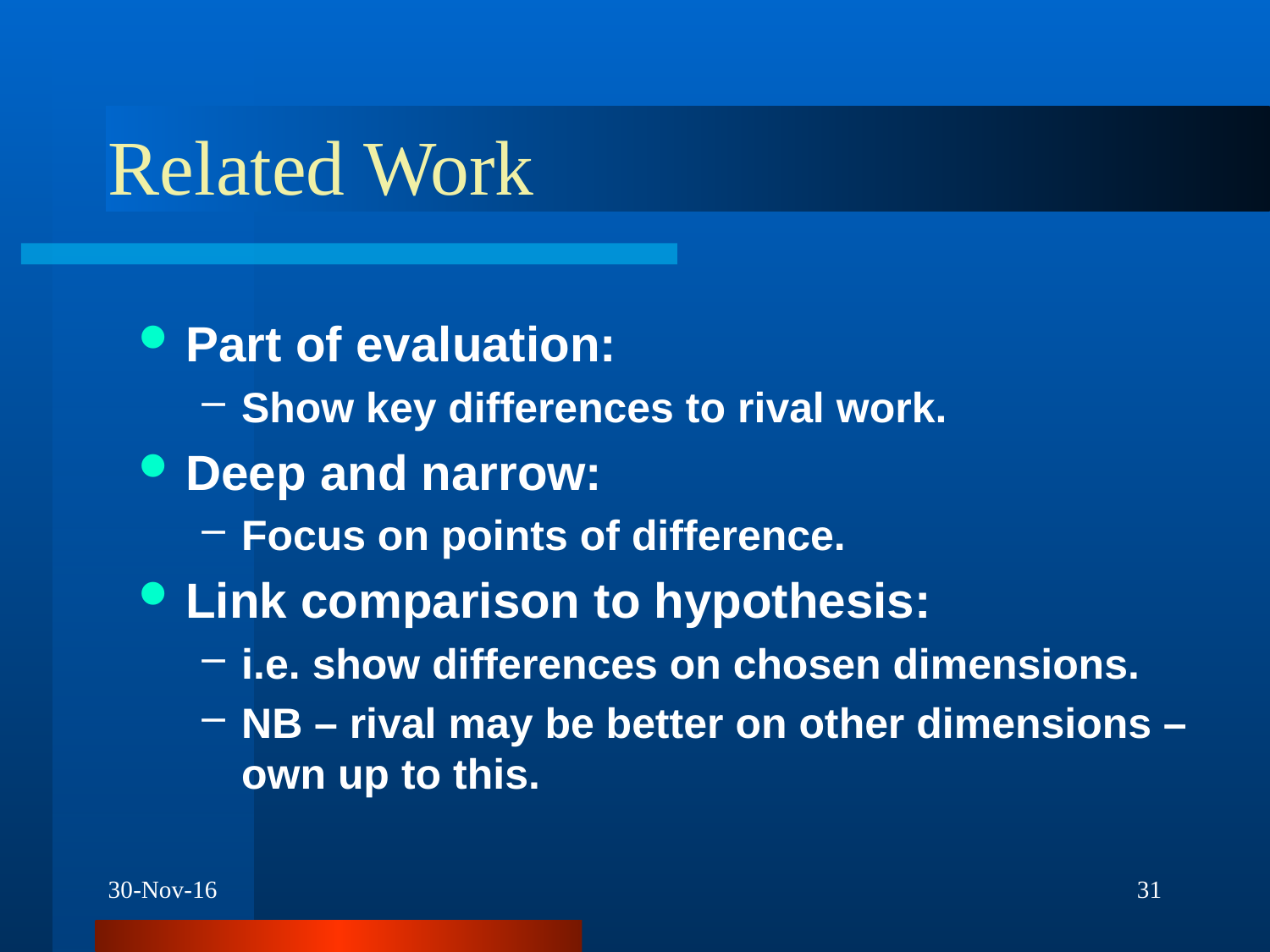

# Related Work
Part of evaluation:
Show key differences to rival work.
Deep and narrow:
Focus on points of difference.
Link comparison to hypothesis:
i.e. show differences on chosen dimensions.
NB – rival may be better on other dimensions – own up to this.
30-Nov-16
31